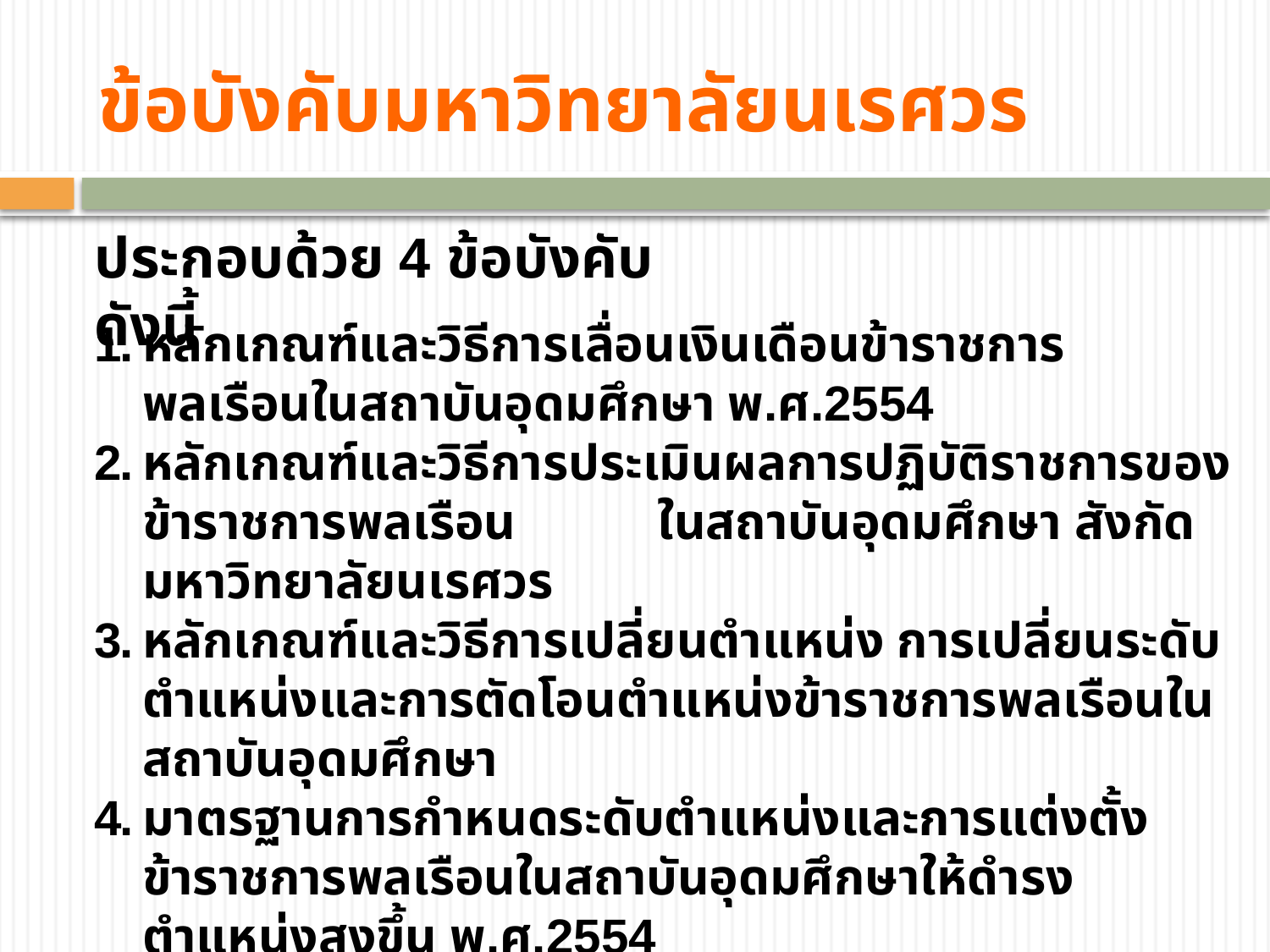

# ข้อบังคับมหาวิทยาลัยนเรศวร
ประกอบด้วย 4 ข้อบังคับ ดังนี้
หลักเกณฑ์และวิธีการเลื่อนเงินเดือนข้าราชการพลเรือนในสถาบันอุดมศึกษา พ.ศ.2554
หลักเกณฑ์และวิธีการประเมินผลการปฏิบัติราชการของข้าราชการพลเรือน           ในสถาบันอุดมศึกษา สังกัดมหาวิทยาลัยนเรศวร
หลักเกณฑ์และวิธีการเปลี่ยนตำแหน่ง การเปลี่ยนระดับตำแหน่งและการตัดโอนตำแหน่งข้าราชการพลเรือนในสถาบันอุดมศึกษา
มาตรฐานการกำหนดระดับตำแหน่งและการแต่งตั้งข้าราชการพลเรือนในสถาบันอุดมศึกษาให้ดำรงตำแหน่งสูงขึ้น พ.ศ.2554